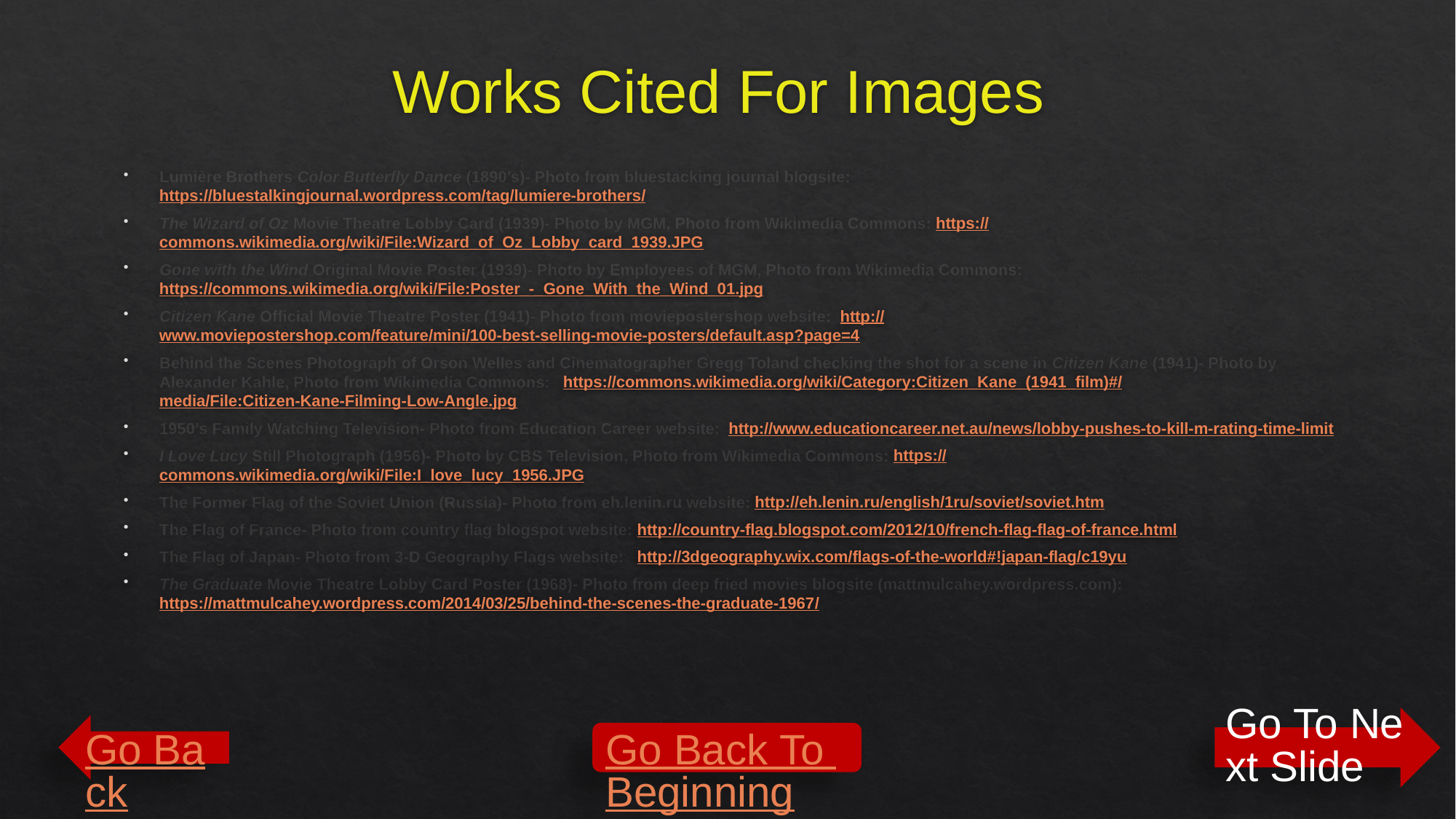

# Works Cited For Images
Lumière Brothers Color Butterfly Dance (1890’s)- Photo from bluestacking journal blogsite: https://bluestalkingjournal.wordpress.com/tag/lumiere-brothers/
The Wizard of Oz Movie Theatre Lobby Card (1939)- Photo by MGM, Photo from Wikimedia Commons: https://commons.wikimedia.org/wiki/File:Wizard_of_Oz_Lobby_card_1939.JPG
Gone with the Wind Original Movie Poster (1939)- Photo by Employees of MGM, Photo from Wikimedia Commons:  https://commons.wikimedia.org/wiki/File:Poster_-_Gone_With_the_Wind_01.jpg
Citizen Kane Official Movie Theatre Poster (1941)- Photo from moviepostershop website:  http://www.moviepostershop.com/feature/mini/100-best-selling-movie-posters/default.asp?page=4
Behind the Scenes Photograph of Orson Welles and Cinematographer Gregg Toland checking the shot for a scene in Citizen Kane (1941)- Photo by Alexander Kahle, Photo from Wikimedia Commons:   https://commons.wikimedia.org/wiki/Category:Citizen_Kane_(1941_film)#/media/File:Citizen-Kane-Filming-Low-Angle.jpg
1950’s Family Watching Television- Photo from Education Career website:  http://www.educationcareer.net.au/news/lobby-pushes-to-kill-m-rating-time-limit
I Love Lucy Still Photograph (1956)- Photo by CBS Television, Photo from Wikimedia Commons: https://commons.wikimedia.org/wiki/File:I_love_lucy_1956.JPG
The Former Flag of the Soviet Union (Russia)- Photo from eh.lenin.ru website: http://eh.lenin.ru/english/1ru/soviet/soviet.htm
The Flag of France- Photo from country flag blogspot website: http://country-flag.blogspot.com/2012/10/french-flag-flag-of-france.html
The Flag of Japan- Photo from 3-D Geography Flags website:   http://3dgeography.wix.com/flags-of-the-world#!japan-flag/c19yu
The Graduate Movie Theatre Lobby Card Poster (1968)- Photo from deep fried movies blogsite (mattmulcahey.wordpress.com):  https://mattmulcahey.wordpress.com/2014/03/25/behind-the-scenes-the-graduate-1967/

Go To Next Slide
Go Back
Go Back To Beginning